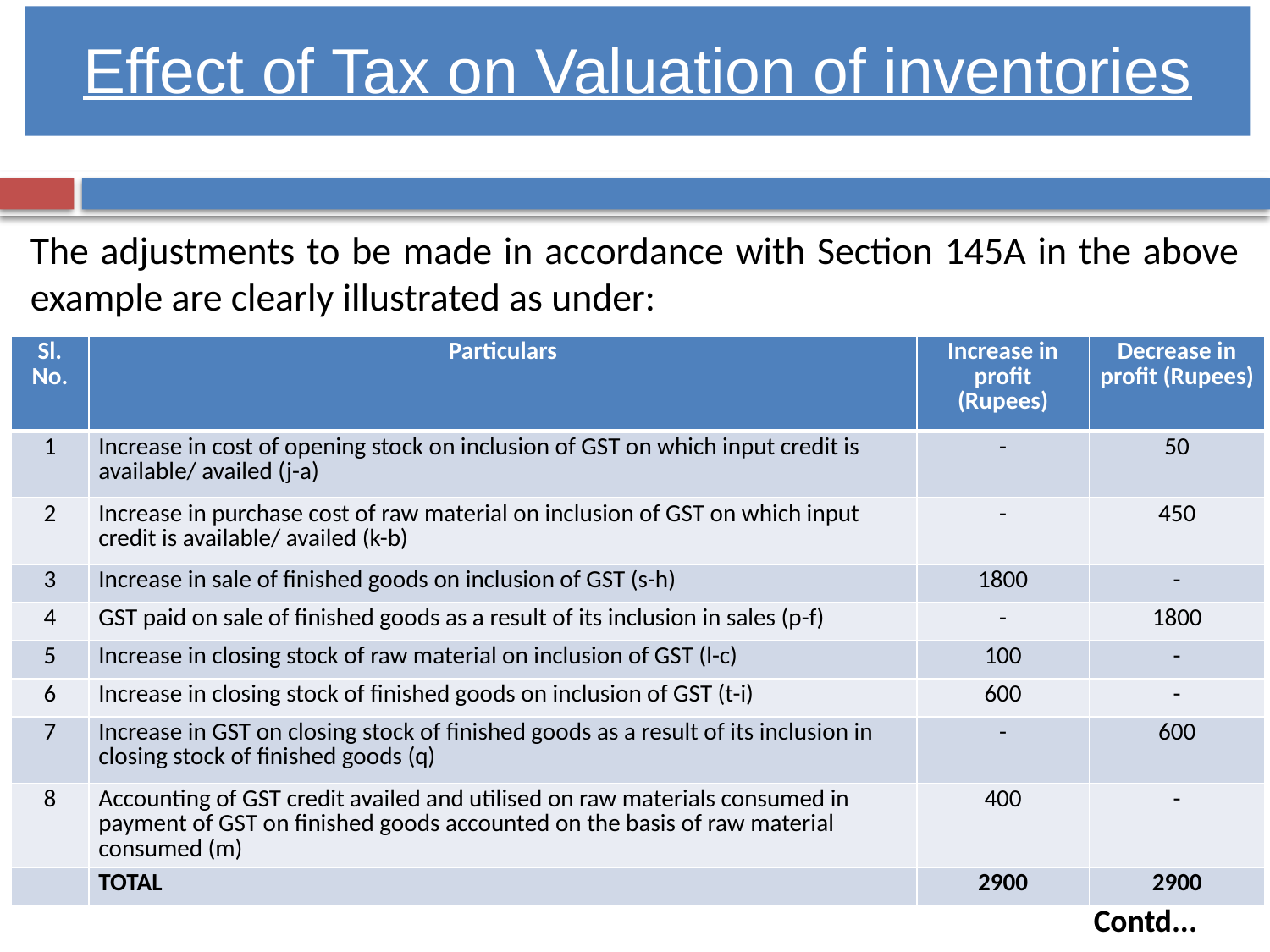

Effect of Tax on Valuation of inventories
# The adjustments to be made in accordance with Section 145A in the above example are clearly illustrated as under:

| Sl. No. | Particulars | Increase in profit (Rupees) | Decrease in profit (Rupees) |
| --- | --- | --- | --- |
| 1 | Increase in cost of opening stock on inclusion of GST on which input credit is available/ availed (j-a) | - | 50 |
| 2 | Increase in purchase cost of raw material on inclusion of GST on which input credit is available/ availed (k-b) | - | 450 |
| 3 | Increase in sale of finished goods on inclusion of GST (s-h) | 1800 | - |
| 4 | GST paid on sale of finished goods as a result of its inclusion in sales (p-f) | - | 1800 |
| 5 | Increase in closing stock of raw material on inclusion of GST (l-c) | 100 | - |
| 6 | Increase in closing stock of finished goods on inclusion of GST (t-i) | 600 | - |
| 7 | Increase in GST on closing stock of finished goods as a result of its inclusion in closing stock of finished goods (q) | - | 600 |
| 8 | Accounting of GST credit availed and utilised on raw materials consumed in payment of GST on finished goods accounted on the basis of raw material consumed (m) | 400 | - |
|  | TOTAL | 2900 | 2900 |
145
Contd...